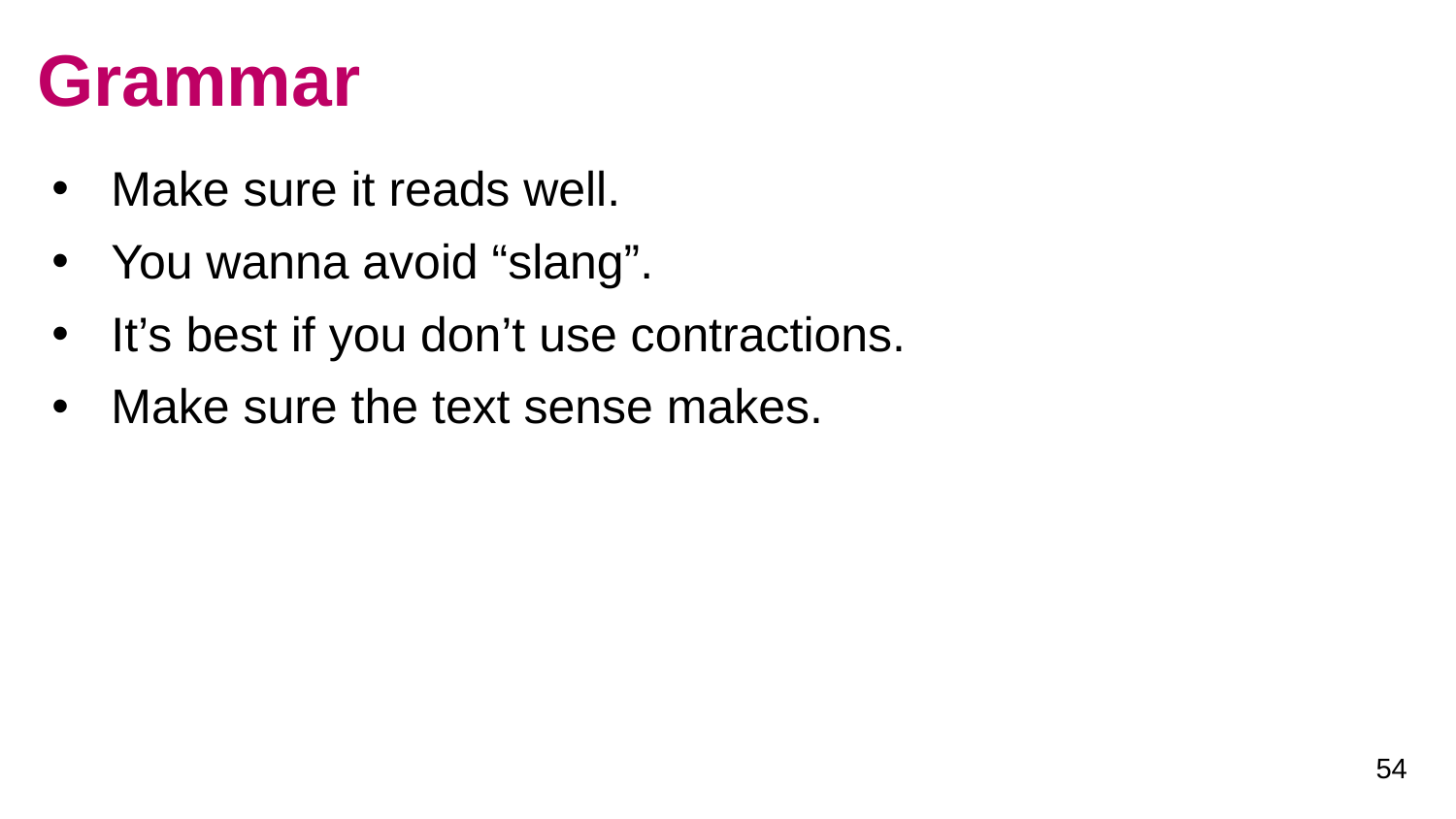

# Grammar
 Make sure it reads well.
 You wanna avoid “slang”.
 It’s best if you don’t use contractions.
 Make sure the text sense makes.

54